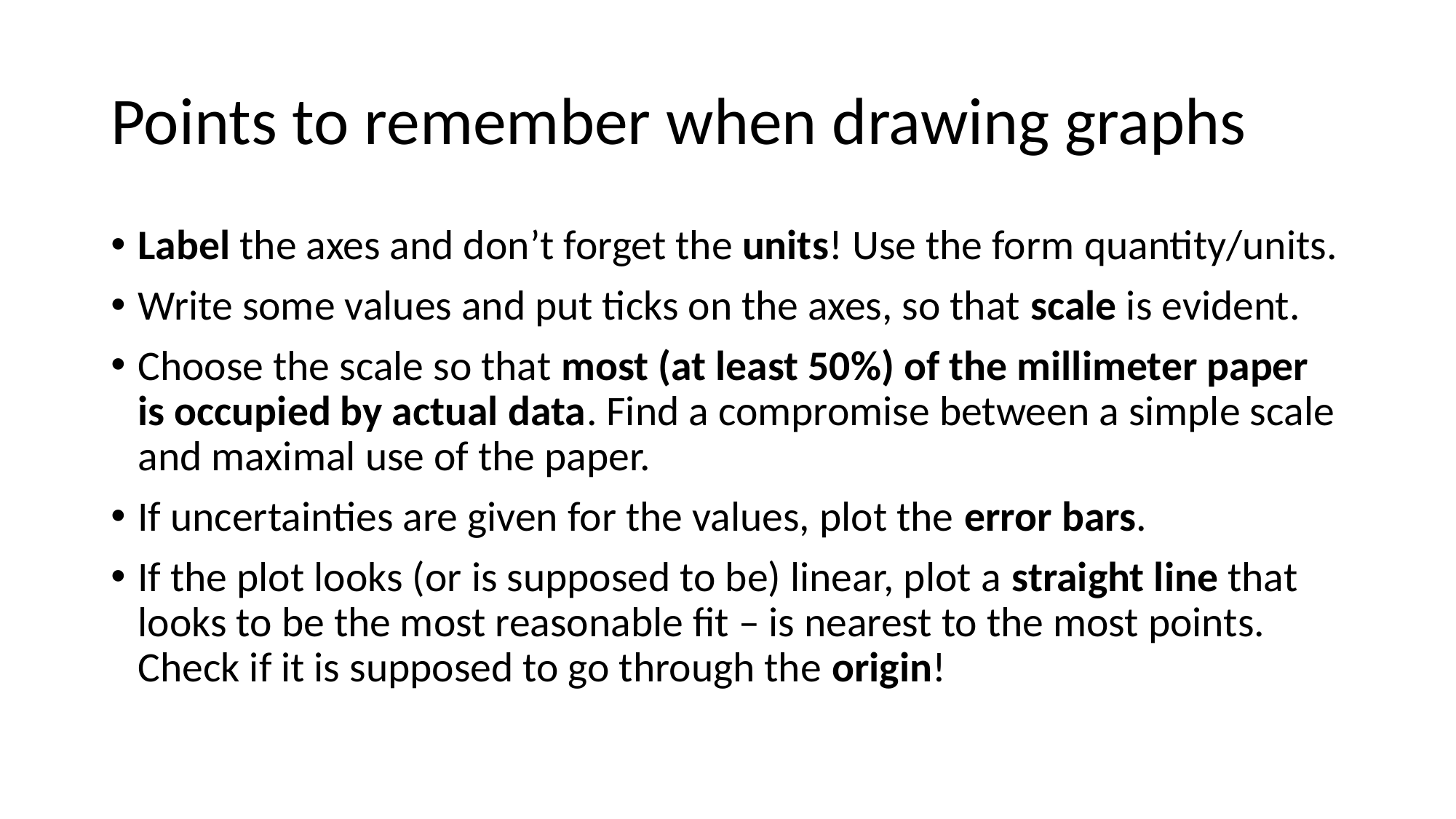

# Points to remember when drawing graphs
Label the axes and don’t forget the units! Use the form quantity/units.
Write some values and put ticks on the axes, so that scale is evident.
Choose the scale so that most (at least 50%) of the millimeter paper is occupied by actual data. Find a compromise between a simple scale and maximal use of the paper.
If uncertainties are given for the values, plot the error bars.
If the plot looks (or is supposed to be) linear, plot a straight line that looks to be the most reasonable fit – is nearest to the most points. Check if it is supposed to go through the origin!